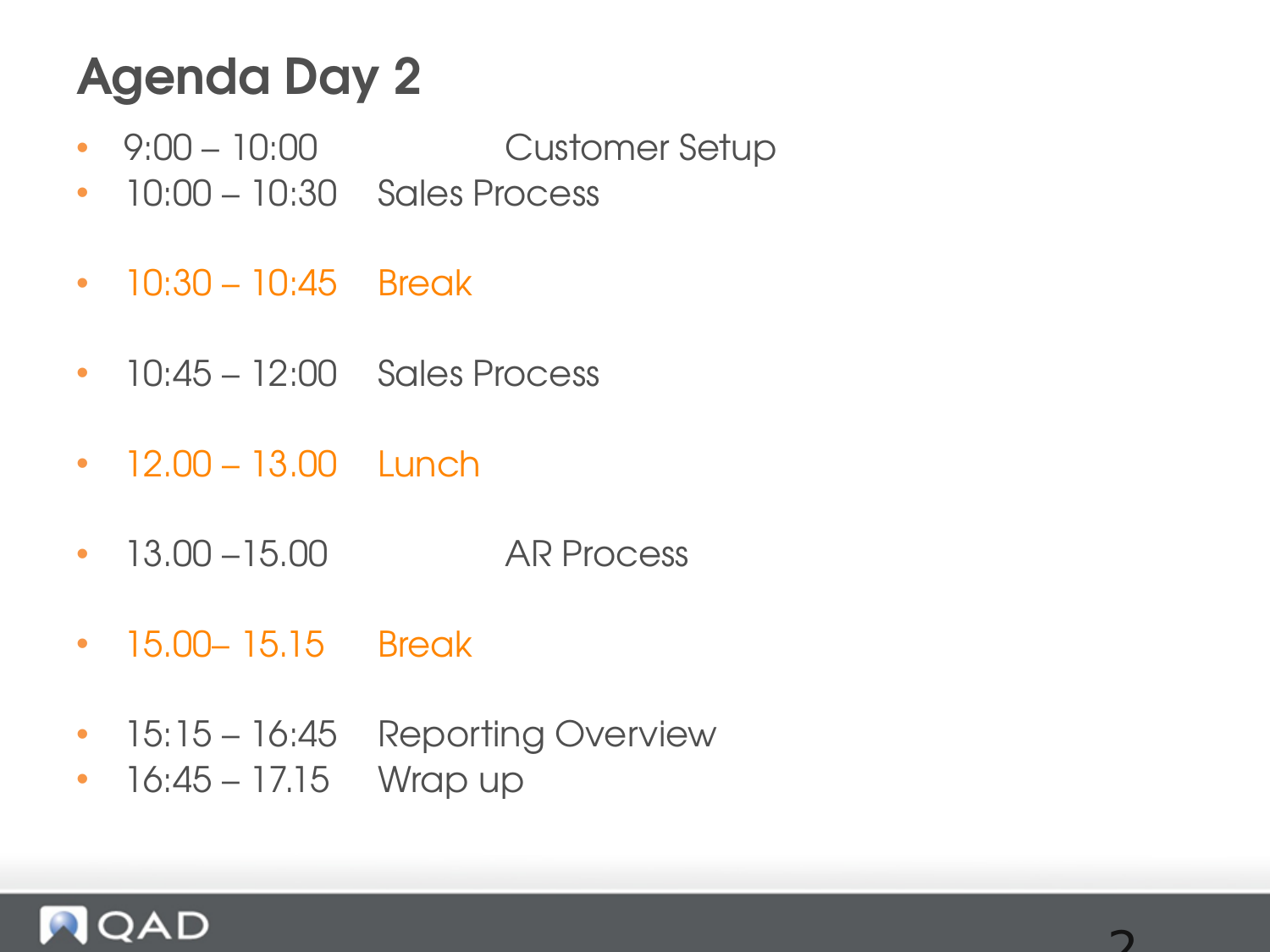

# Agenda Day 2
9:00 – 10:00		Customer Setup
10:00 – 10:30	Sales Process

10:30 – 10:45	Break

10:45 – 12:00	Sales Process

12.00 – 13.00  	Lunch

13.00 –15.00		AR Process

15.00– 15.15 	Break

15:15 – 16:45	Reporting Overview
16:45 – 17.15 	Wrap up
2